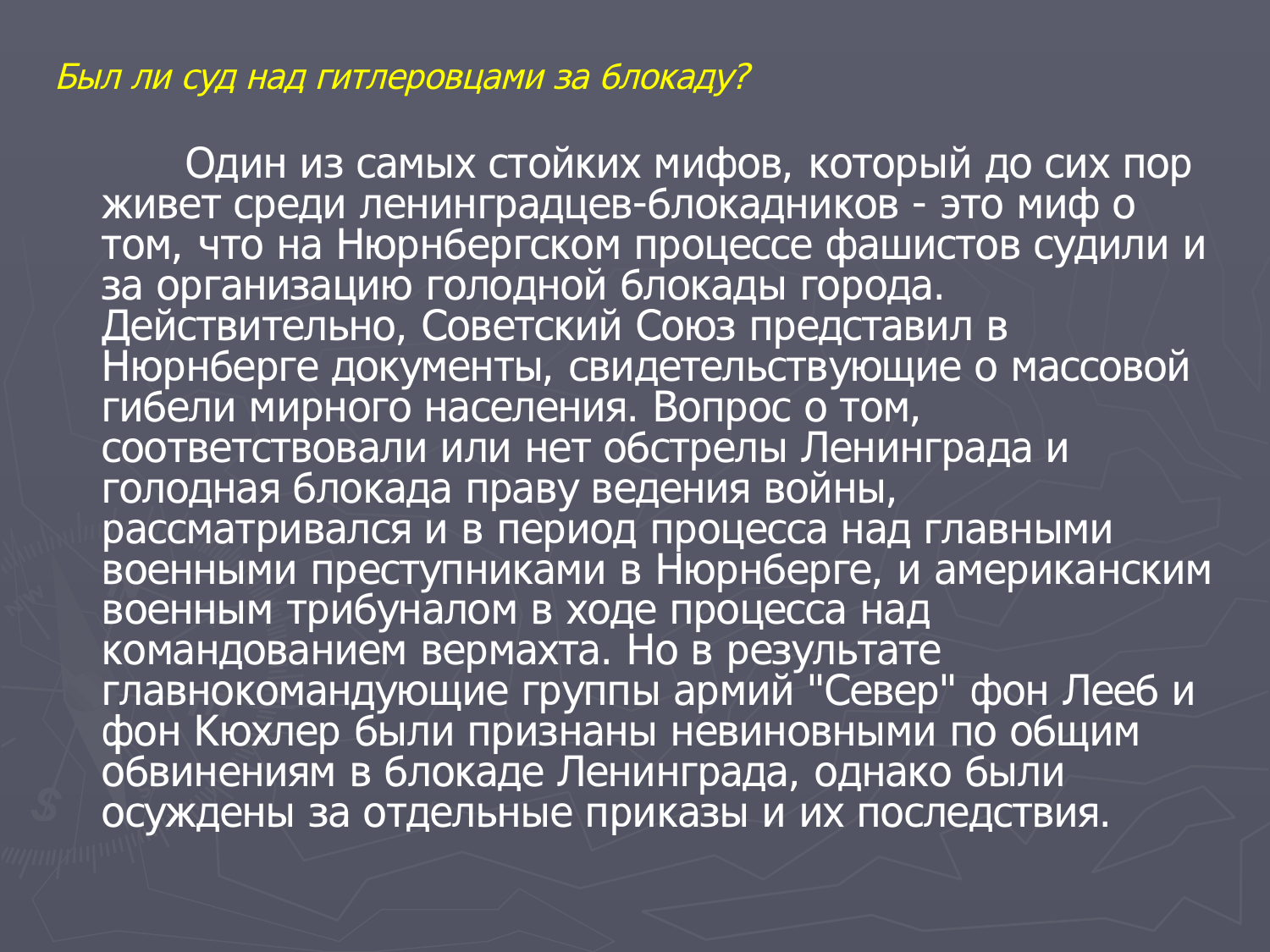

Был ли суд над гитлеровцами за блокаду?

          Один из самых стойких мифов, который до сих пор живет среди ленинградцев-блокадников - это миф о том, что на Нюрнбергском процессе фашистов судили и за организацию голодной блокады города. Действительно, Советский Союз представил в Нюрнберге документы, свидетельствующие о массовой гибели мирного населения. Вопрос о том, соответствовали или нет обстрелы Ленинграда и голодная блокада праву ведения войны, рассматривался и в период процесса над главными военными преступниками в Нюрнберге, и американским военным трибуналом в ходе процесса над командованием вермахта. Но в результате главнокомандующие группы армий "Север" фон Лееб и фон Кюхлер были признаны невиновными по общим обвинениям в блокаде Ленинграда, однако были осуждены за отдельные приказы и их последствия.